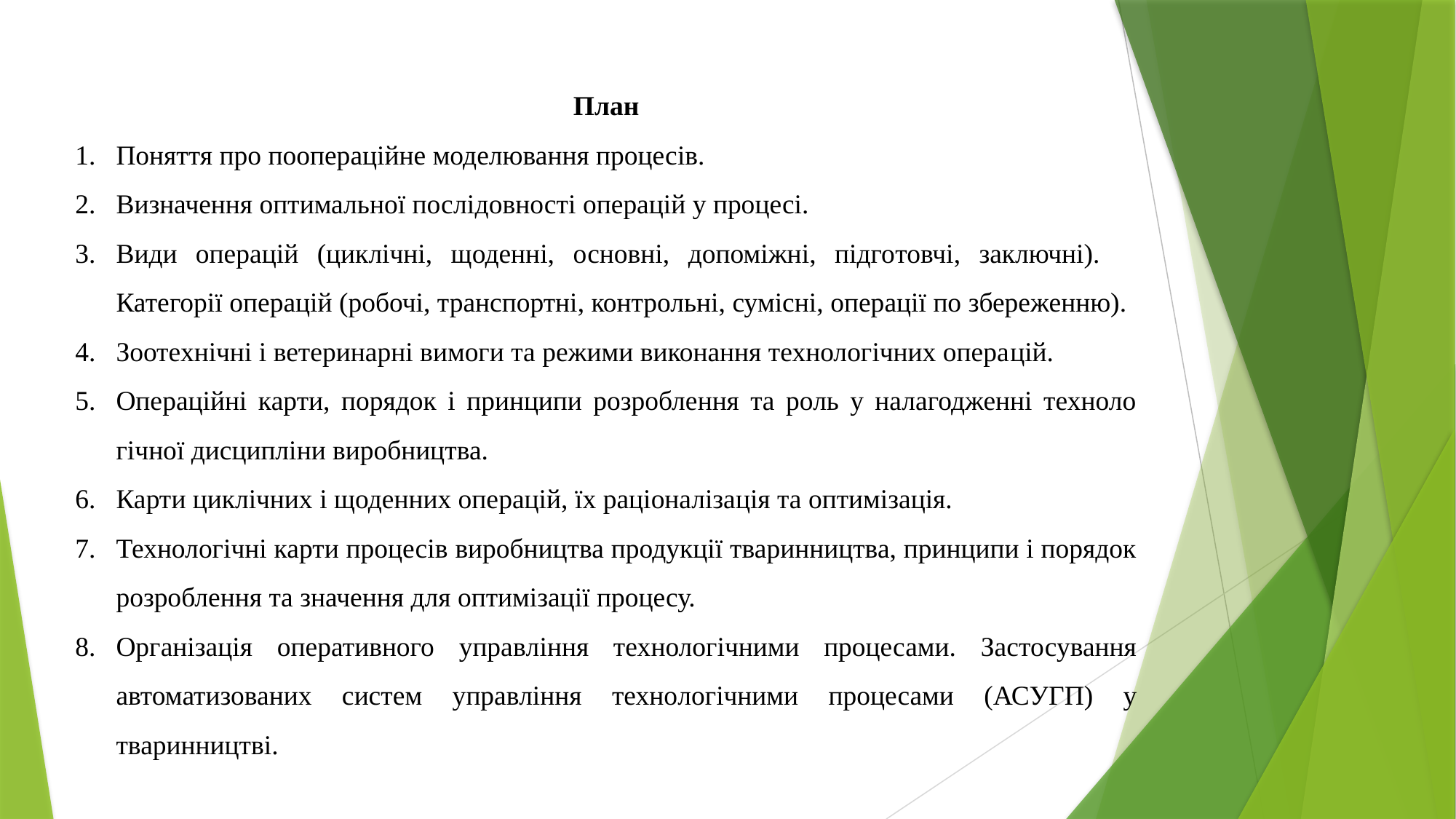

План
Поняття про поопераційне моделювання процесів.
Визначення оптимальної послі­довності операцій у процесі.
Види операцій (циклічні, щоденні, основні, допоміжні, підго­товчі, заключні).   Категорії операцій (робочі, транспортні, контрольні, сумісні, операції по збереженню).
Зоотехнічні і ветеринарні вимоги та режими виконання технологічних опера­цій.
Операційні карти, порядок і принципи розроблення та роль у налагодженні техноло­гічної дисципліни виробництва.
Карти циклічних і щоденних операцій, їх раціоналізація та оптимізація.
Технологічні карти процесів виробництва продукції тваринництва, принципи і порядок розроблення та значення для оптимізації процесу.
Організація оперативного управ­ління технологічними процесами. Застосування автоматизованих систем управління техно­логічними процесами (АСУГП) у тваринництві.